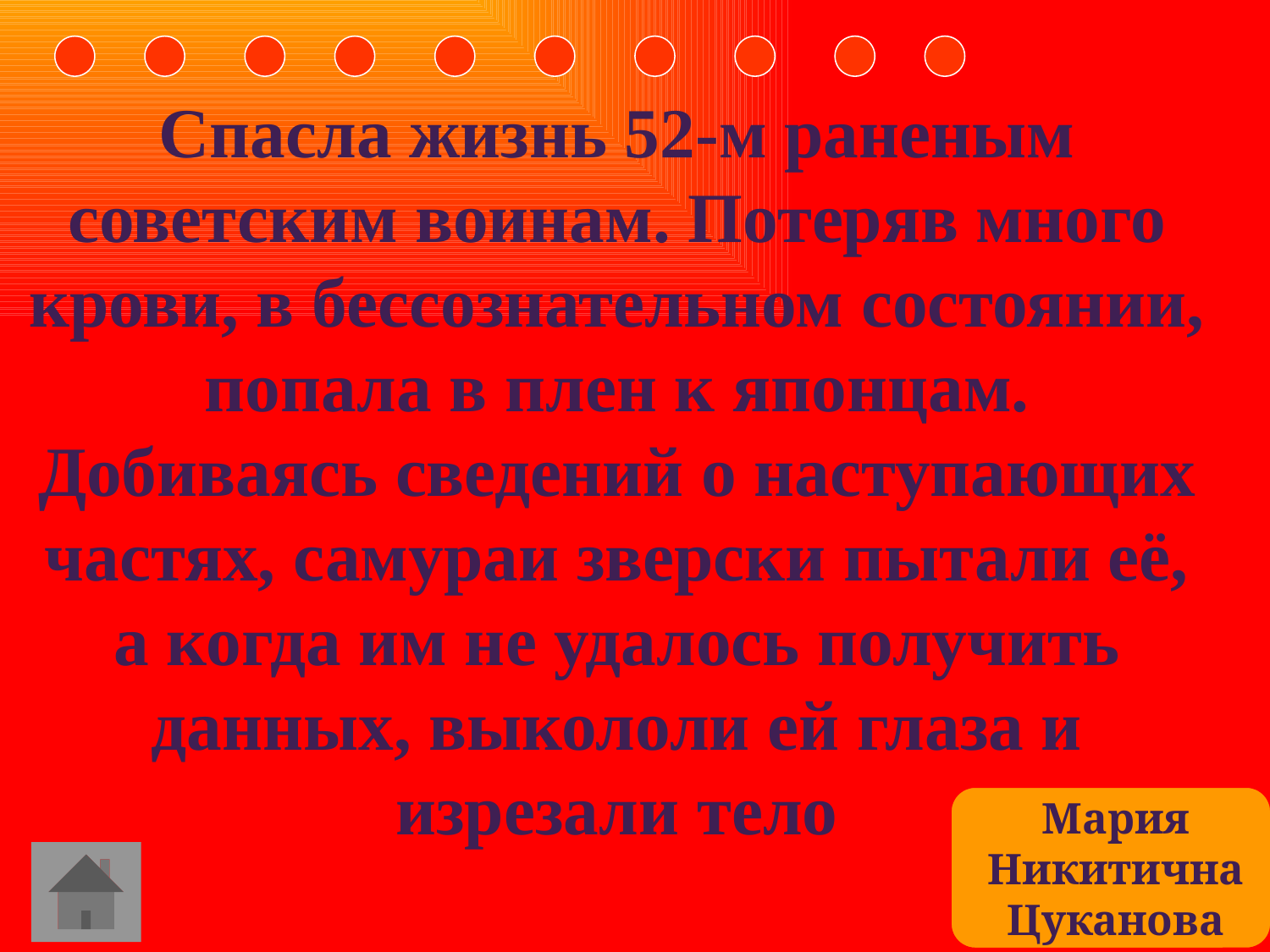

Спасла жизнь 52-м раненым советским воинам. Потеряв много крови, в бессознательном состоянии, попала в плен к японцам. Добиваясь сведений о наступающих частях, самураи зверски пытали её, а когда им не удалось получить данных, выкололи ей глаза и изрезали тело

Мария
Никитична
Цуканова